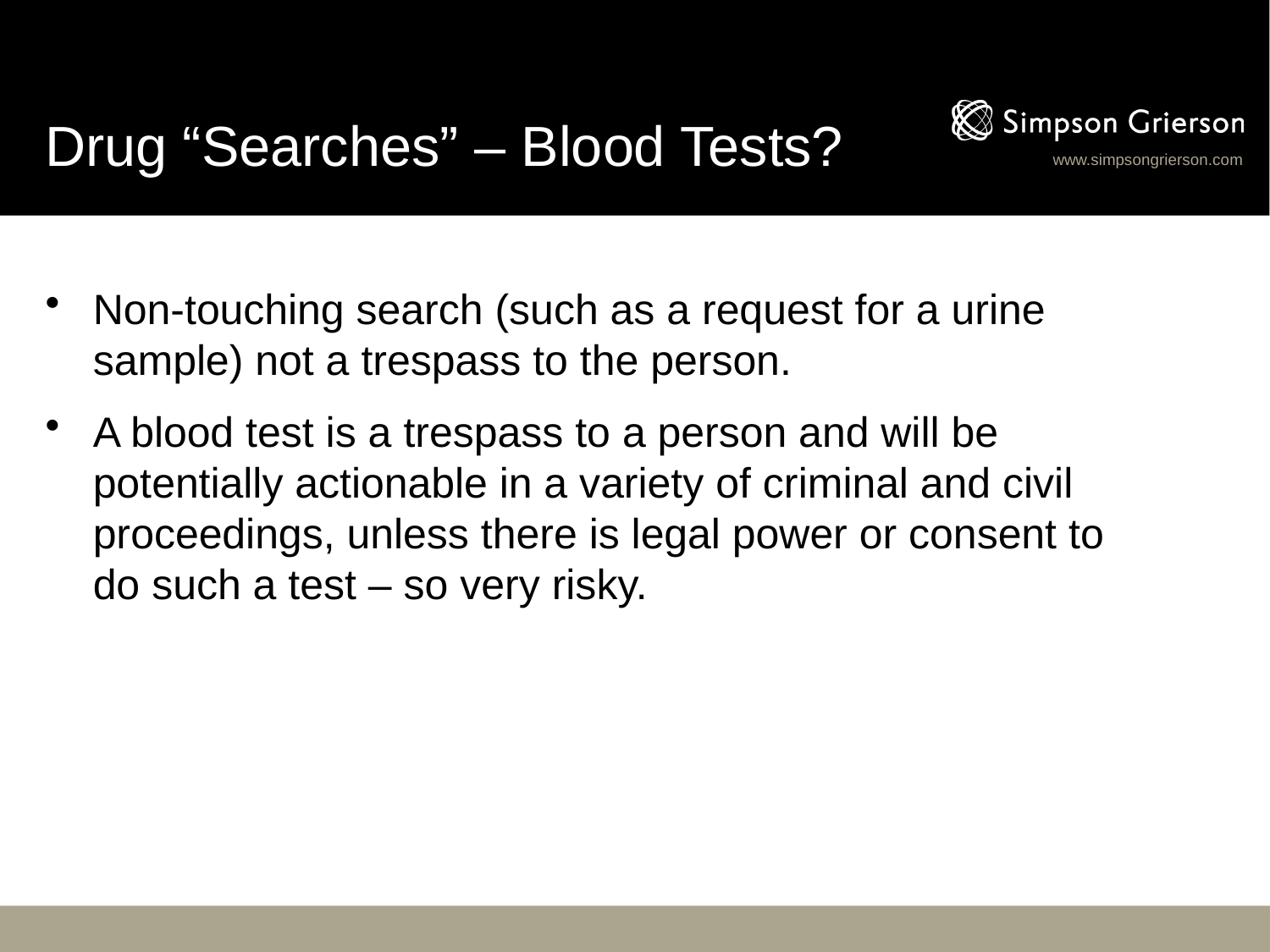

# Drug “Searches” – Blood Tests?
Non-touching search (such as a request for a urine sample) not a trespass to the person.
A blood test is a trespass to a person and will be potentially actionable in a variety of criminal and civil proceedings, unless there is legal power or consent to do such a test – so very risky.